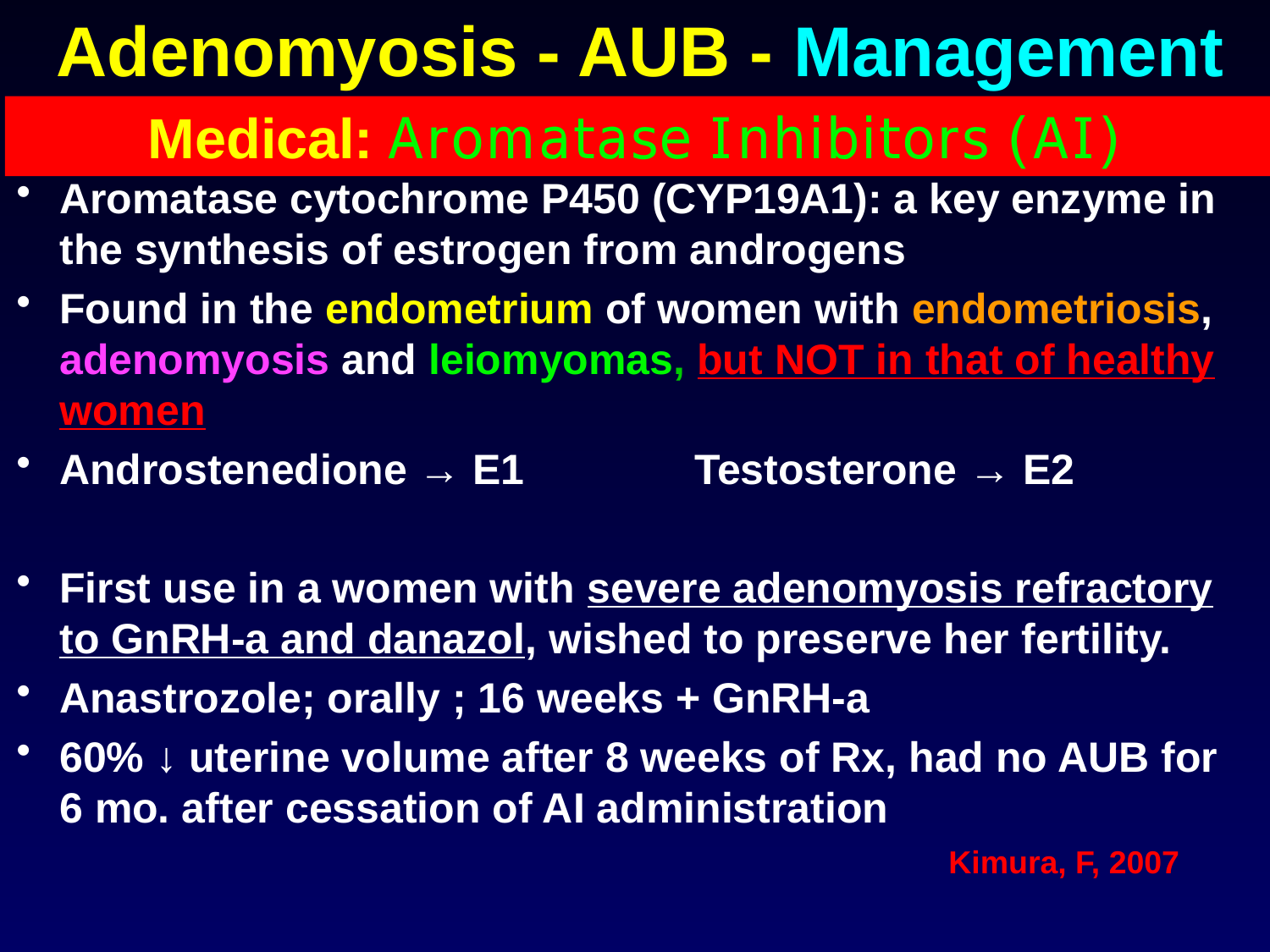

# Adenomyosis - AUB - Management
Medical: Aromatase Inhibitors (AI)
Aromatase cytochrome P450 (CYP19A1): a key enzyme in the synthesis of estrogen from androgens
Found in the endometrium of women with endometriosis, adenomyosis and leiomyomas, but NOT in that of healthy women
Androstenedione → E1		Testosterone → E2

First use in a women with severe adenomyosis refractory to GnRH-a and danazol, wished to preserve her fertility.
Anastrozole; orally ; 16 weeks + GnRH-a
60% ↓ uterine volume after 8 weeks of Rx, had no AUB for 6 mo. after cessation of AI administration										Kimura, F, 2007